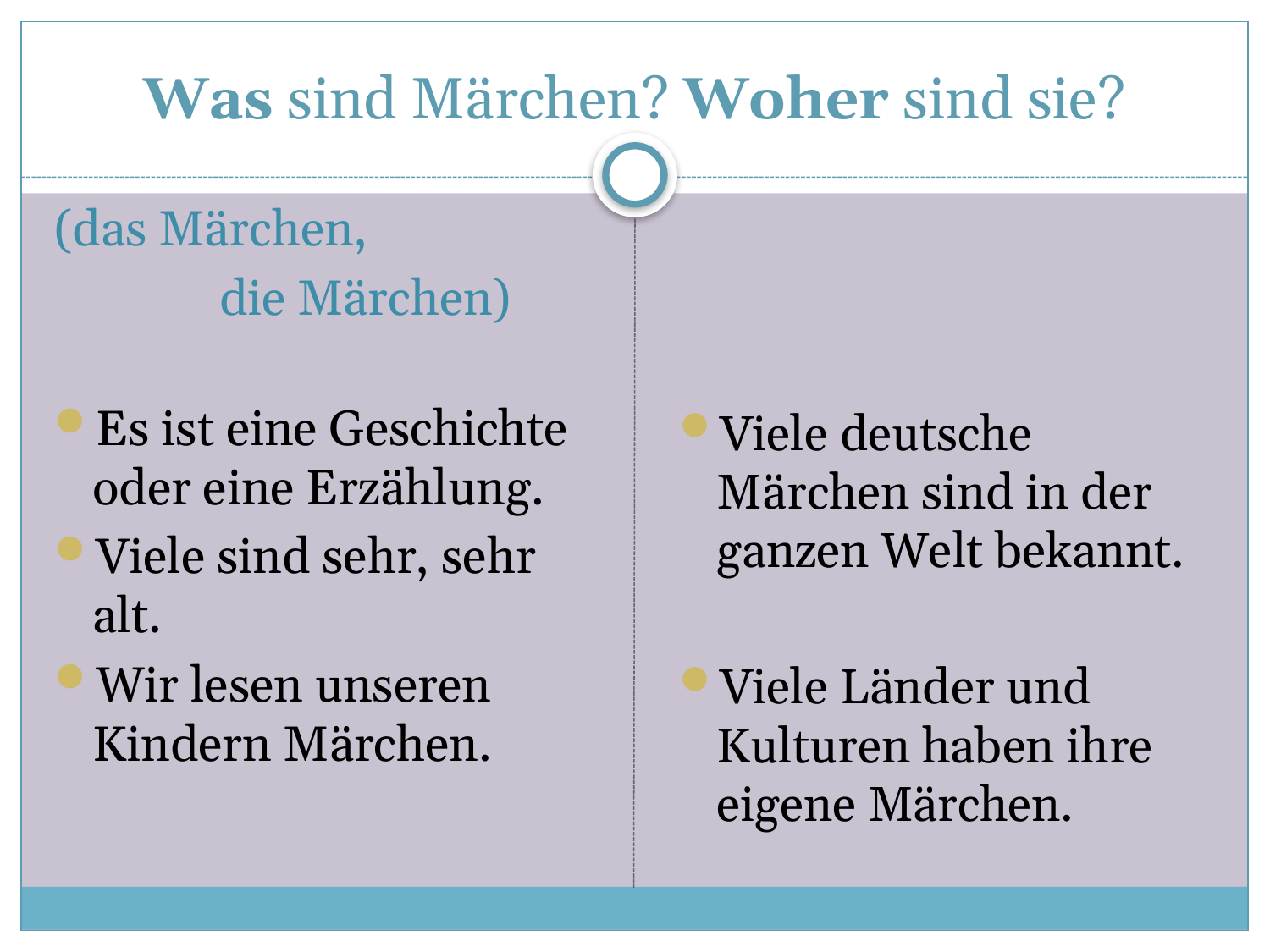

# Was sind Märchen? Woher sind sie?
(das Märchen,
		die Märchen)

Es ist eine Geschichte oder eine Erzählung.
Viele sind sehr, sehr alt.
Wir lesen unseren Kindern Märchen.

Viele deutsche Märchen sind in der ganzen Welt bekannt.

Viele Länder und Kulturen haben ihre eigene Märchen.